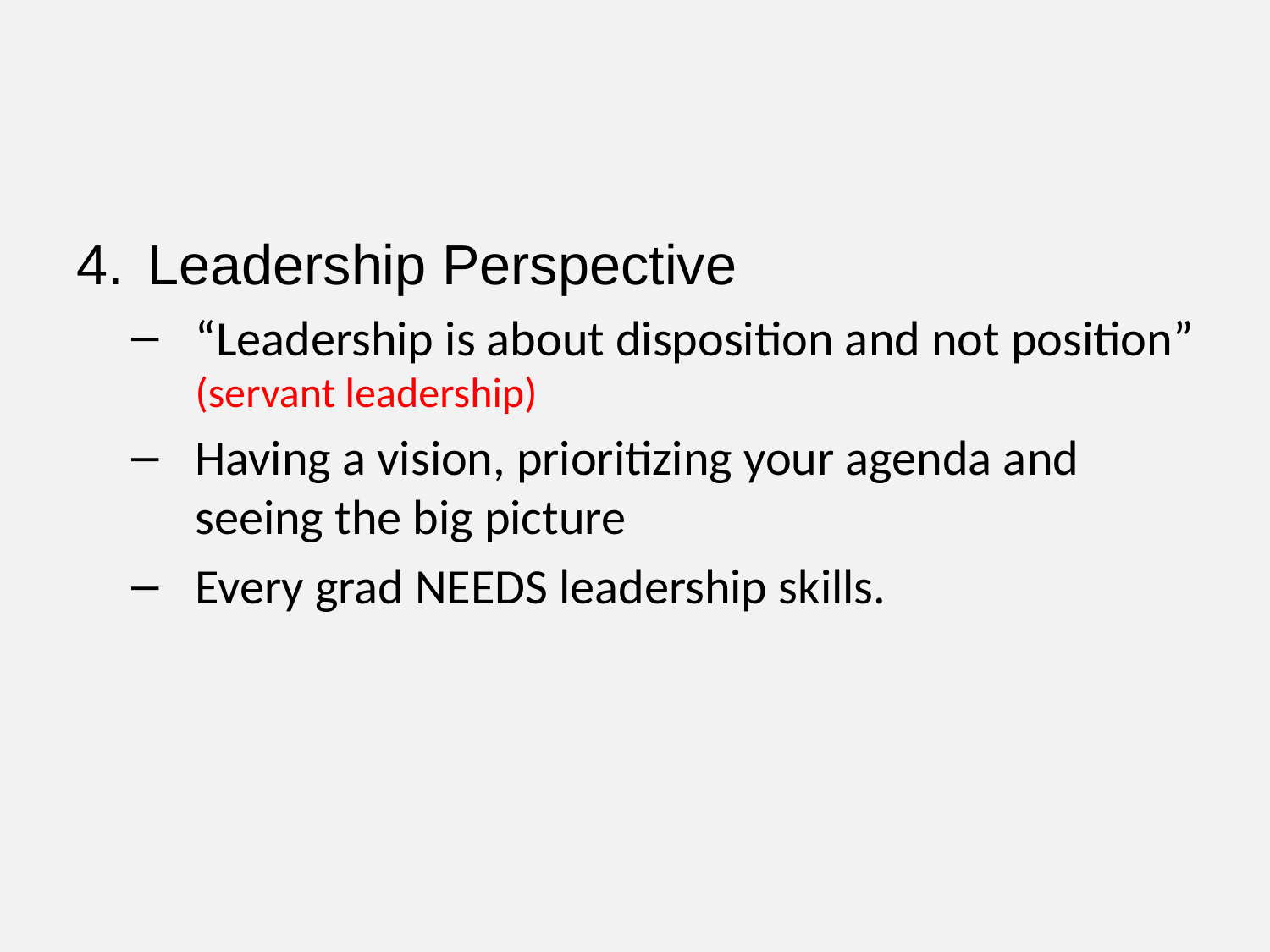

Leadership Perspective
“Leadership is about disposition and not position” (servant leadership)
Having a vision, prioritizing your agenda and seeing the big picture
Every grad NEEDS leadership skills.